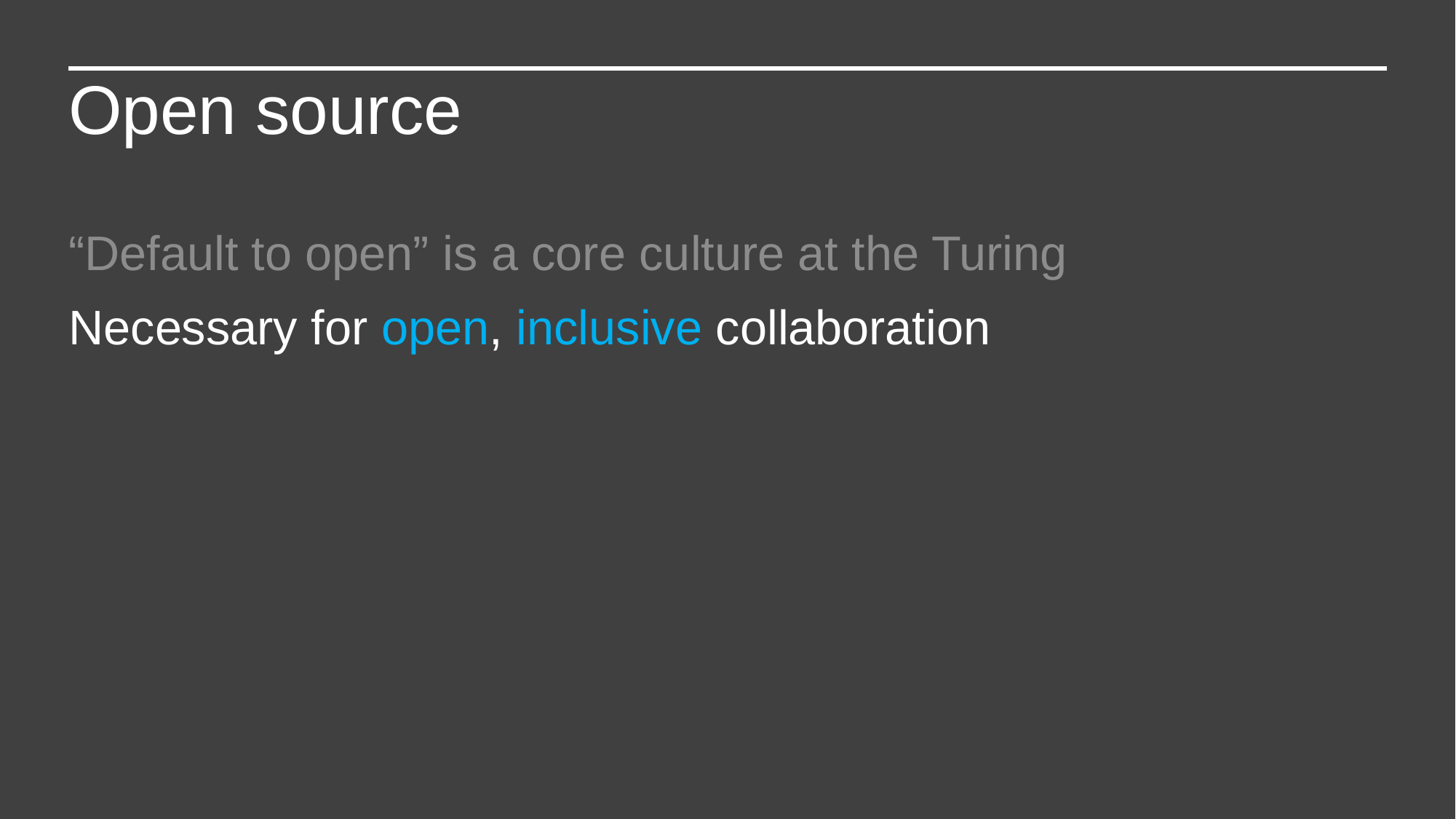

Open source
“Default to open” is a core culture at the Turing
Necessary for open, inclusive collaboration